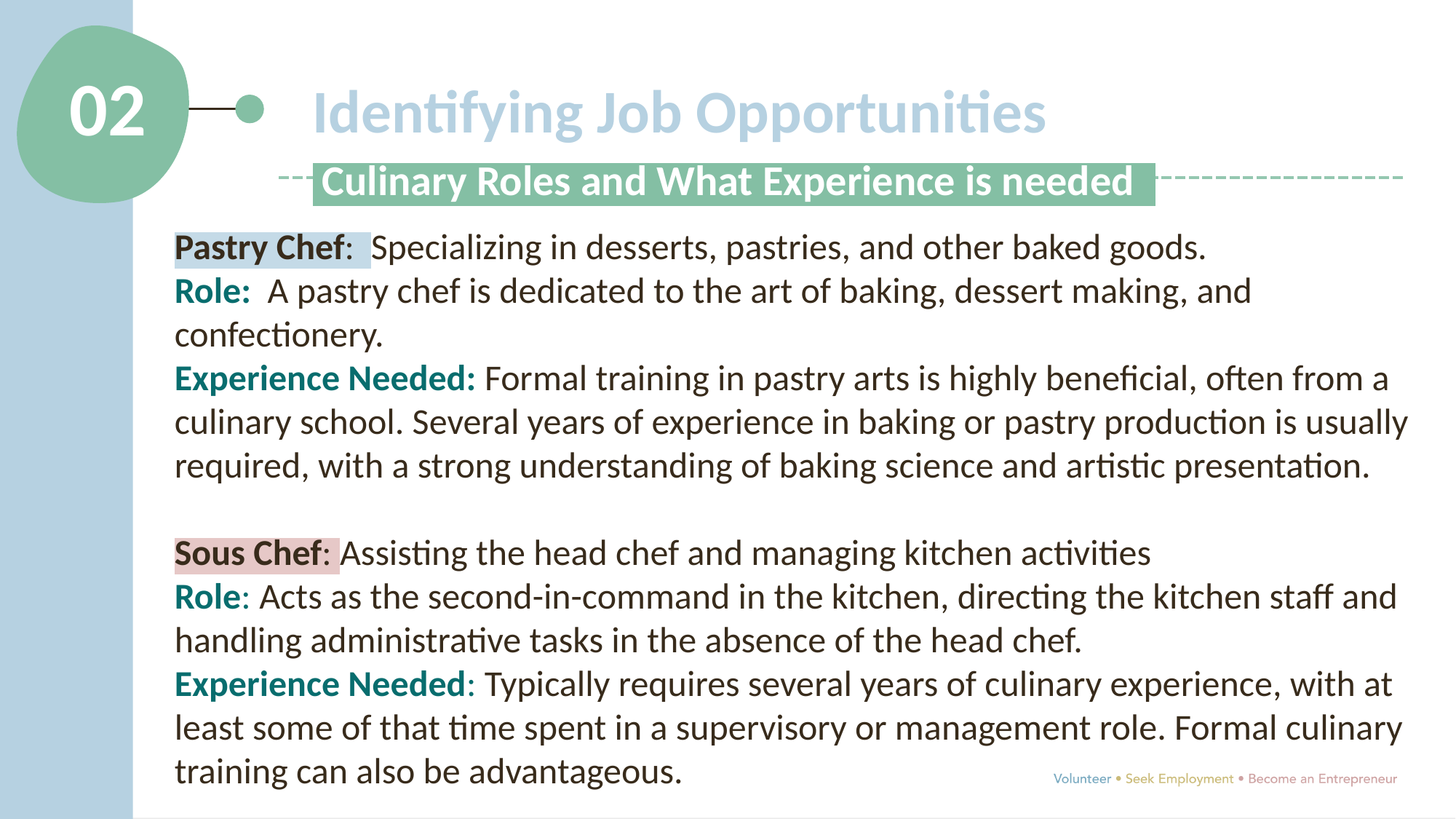

02
Identifying Job Opportunities

 Culinary Roles and What Experience is needed:
Pastry Chef:  Specializing in desserts, pastries, and other baked goods.
Role:  A pastry chef is dedicated to the art of baking, dessert making, and confectionery.
Experience Needed: Formal training in pastry arts is highly beneficial, often from a culinary school. Several years of experience in baking or pastry production is usually required, with a strong understanding of baking science and artistic presentation.

Sous Chef: Assisting the head chef and managing kitchen activities
Role: Acts as the second-in-command in the kitchen, directing the kitchen staff and handling administrative tasks in the absence of the head chef.
Experience Needed: Typically requires several years of culinary experience, with at least some of that time spent in a supervisory or management role. Formal culinary training can also be advantageous.

.